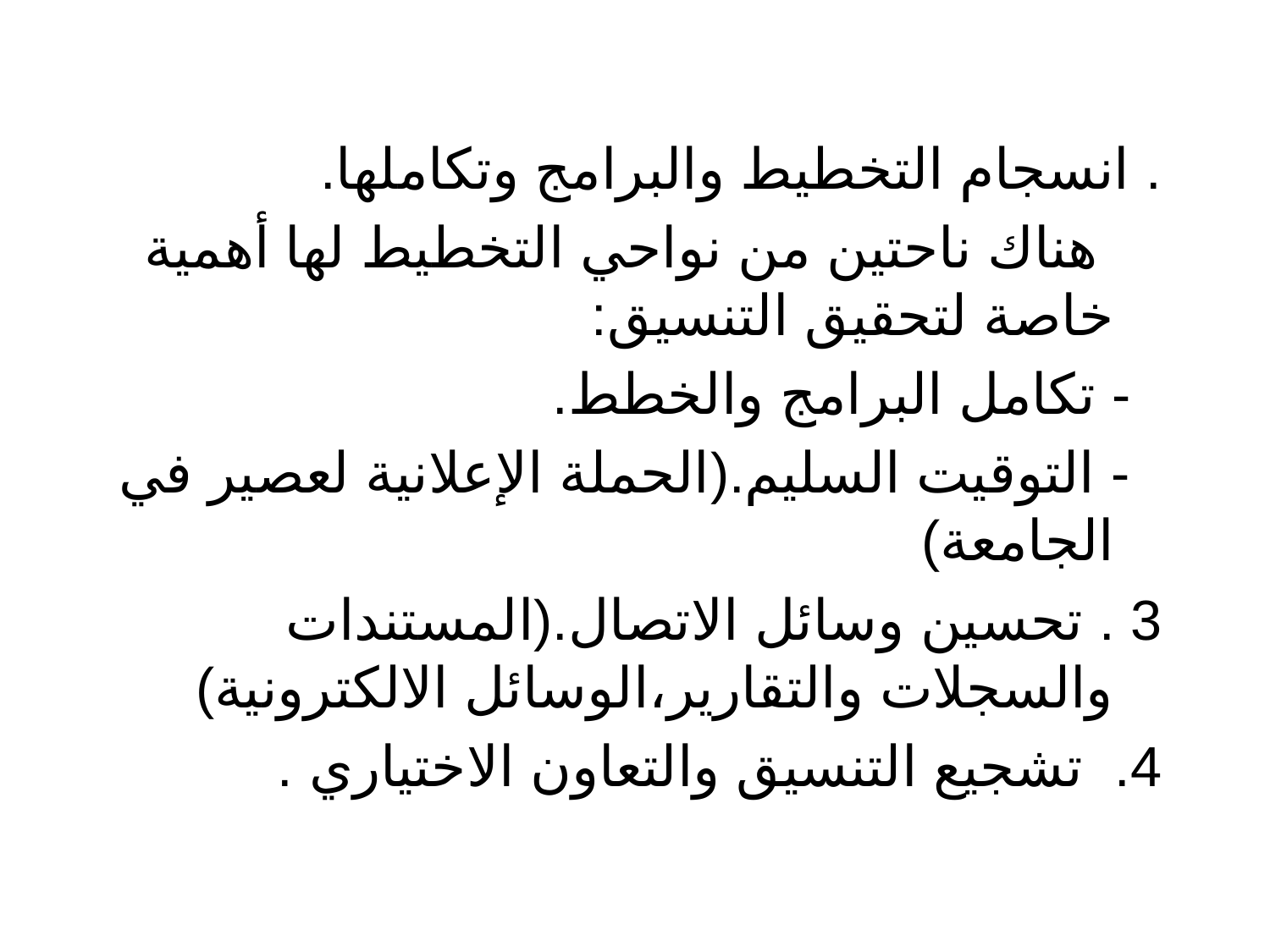

. انسجام التخطيط والبرامج وتكاملها.
    هناك ناحتين من نواحي التخطيط لها أهمية خاصة لتحقيق التنسيق:
  - تكامل البرامج والخطط.
  - التوقيت السليم.(الحملة الإعلانية لعصير في الجامعة)
3 . تحسين وسائل الاتصال.(المستندات والسجلات والتقارير،الوسائل الالكترونية)
4.  تشجيع التنسيق والتعاون الاختياري .